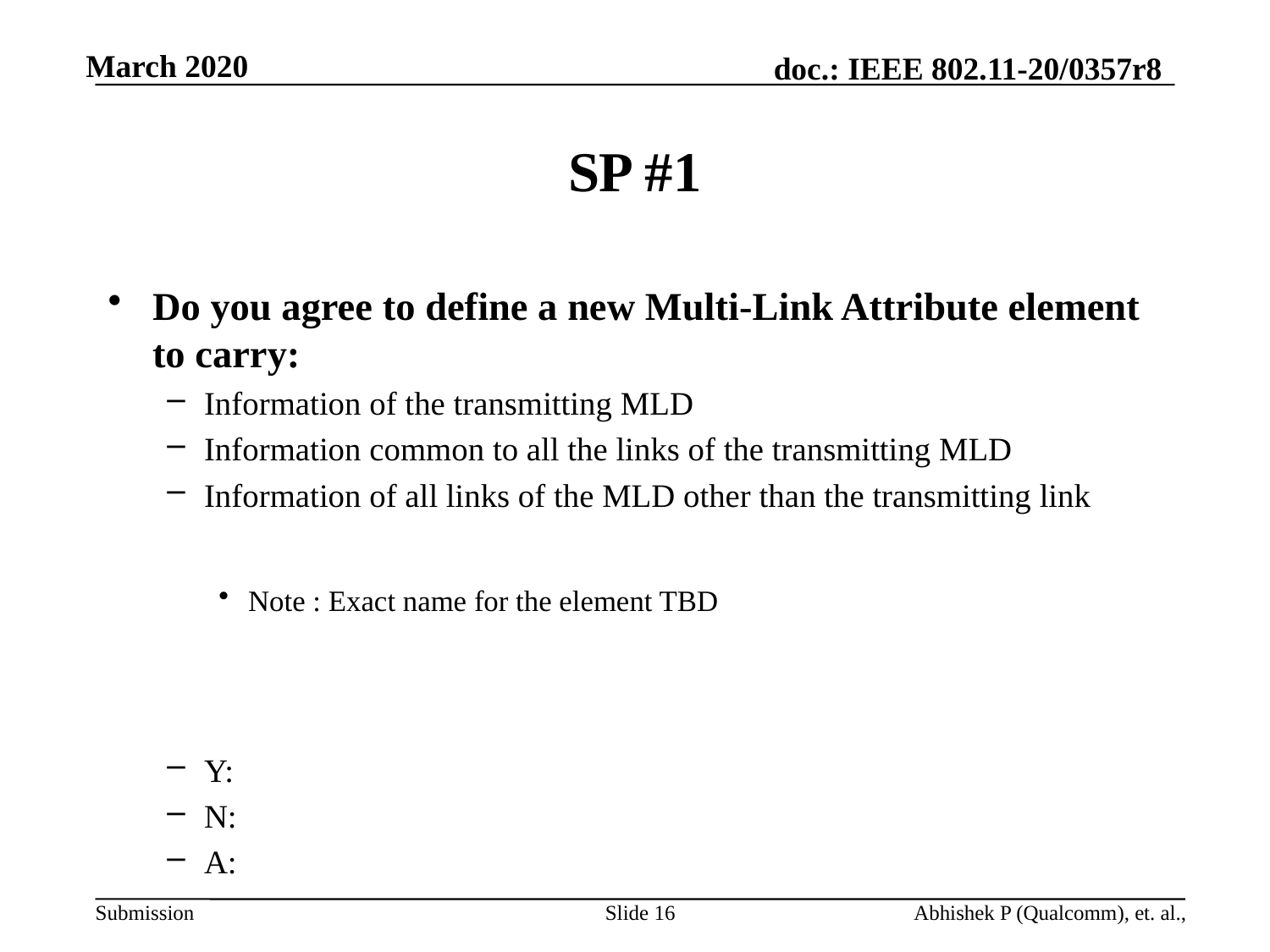

# SP #1
Do you agree to define a new Multi-Link Attribute element to carry:
Information of the transmitting MLD
Information common to all the links of the transmitting MLD
Information of all links of the MLD other than the transmitting link

Note : Exact name for the element TBD

Y:
N:
A:

Slide 16
Abhishek P (Qualcomm), et. al.,